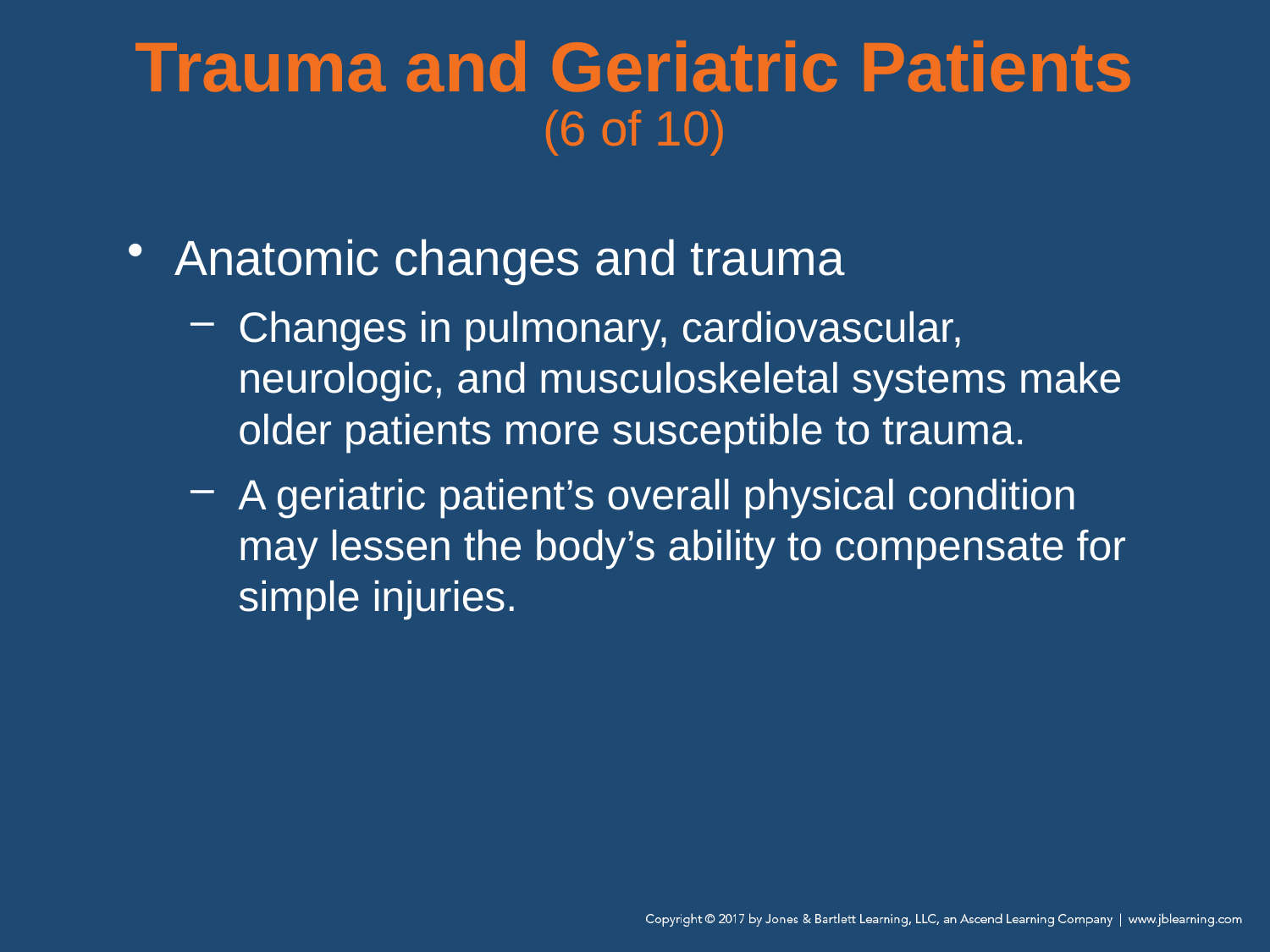

# Trauma and Geriatric Patients (6 of 10)
Anatomic changes and trauma
Changes in pulmonary, cardiovascular, neurologic, and musculoskeletal systems make older patients more susceptible to trauma.
A geriatric patient’s overall physical condition may lessen the body’s ability to compensate for simple injuries.